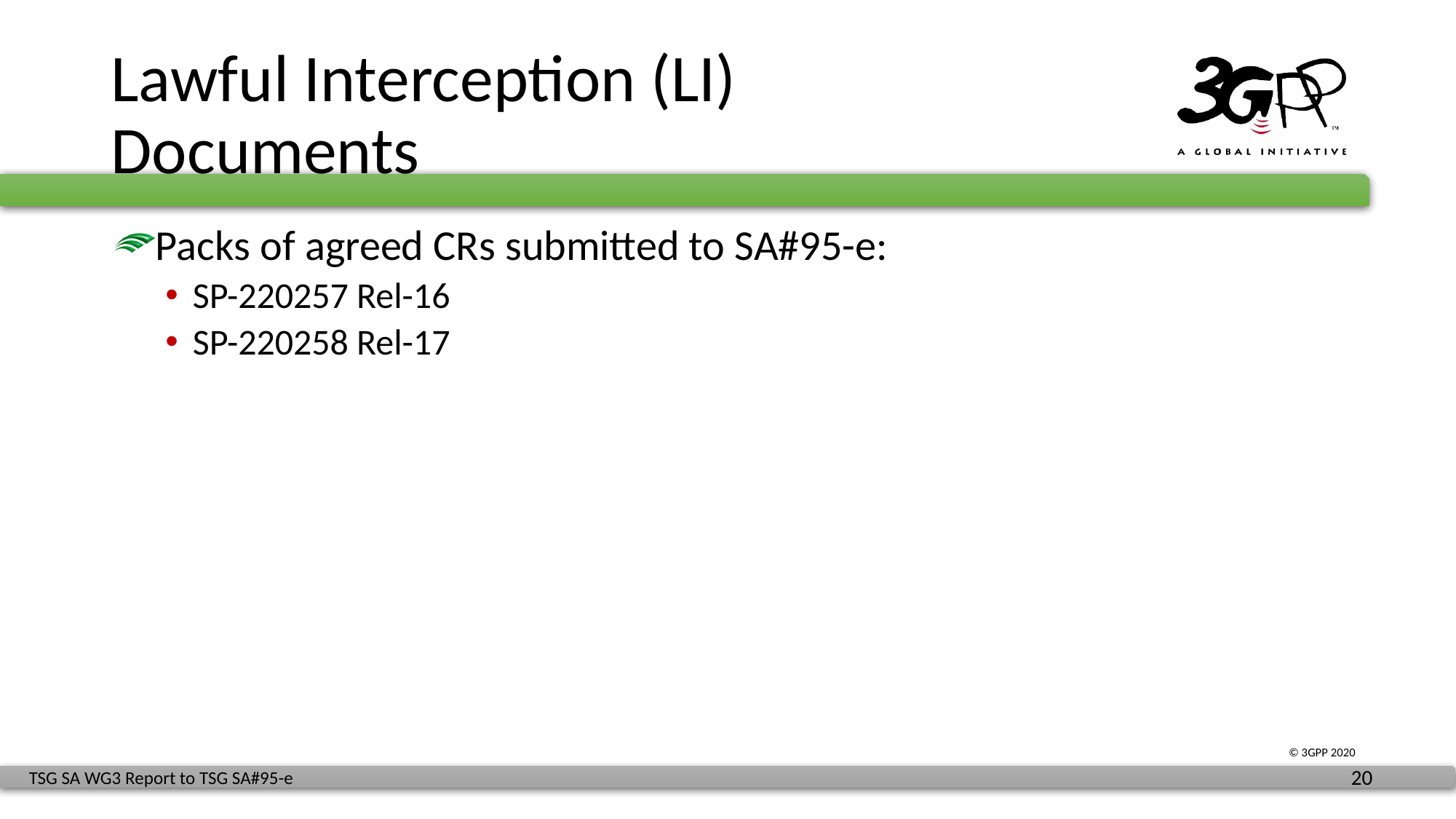

# Lawful Interception (LI) Documents
Packs of agreed CRs submitted to SA#95-e:
SP-220257 Rel-16
SP-220258 Rel-17